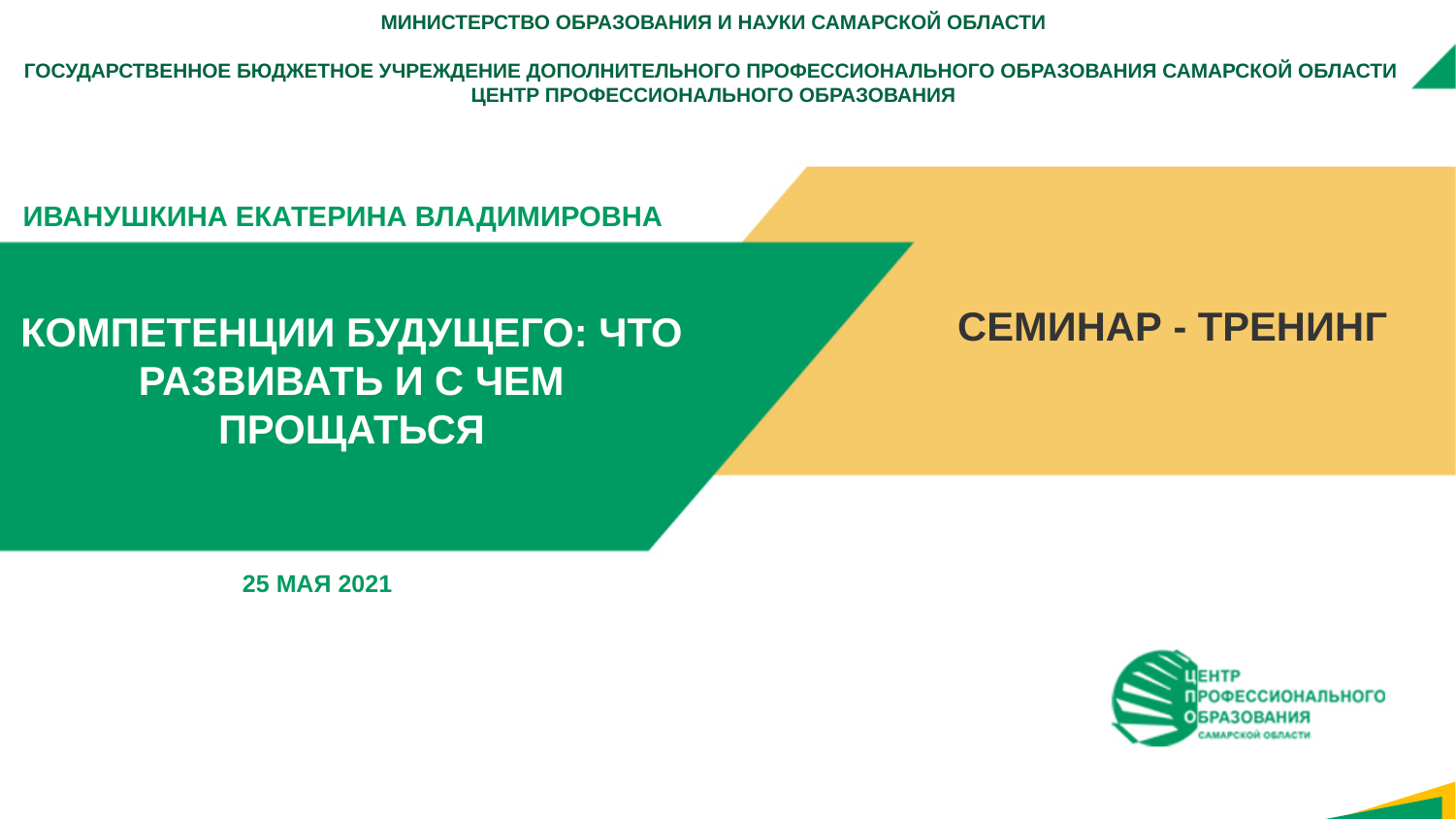

МИНИСТЕРСТВО ОБРАЗОВАНИЯ И НАУКИ САМАРСКОЙ ОБЛАСТИ

ГОСУДАРСТВЕННОЕ БЮДЖЕТНОЕ УЧРЕЖДЕНИЕ ДОПОЛНИТЕЛЬНОГО ПРОФЕССИОНАЛЬНОГО ОБРАЗОВАНИЯ САМАРСКОЙ ОБЛАСТИ
ЦЕНТР ПРОФЕССИОНАЛЬНОГО ОБРАЗОВАНИЯ
иВАНУШКИНА ЕКАТЕРИНА ВЛАДИМИРОВНА

Семинар - тренинг
Компетенции будущего: что развивать и с чем прощаться
25 мая 2021